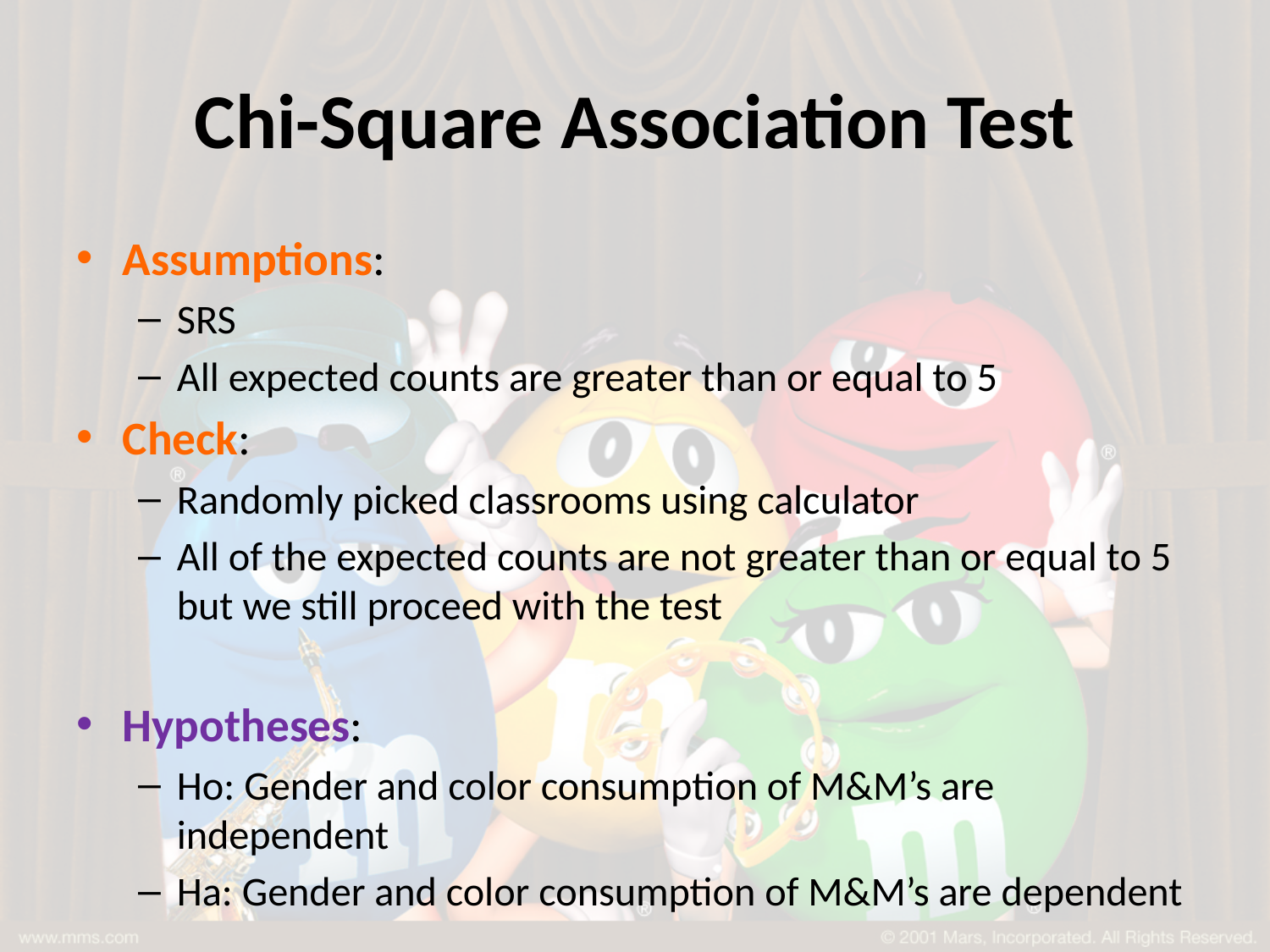

# Chi-Square Association Test
Assumptions:
SRS
All expected counts are greater than or equal to 5
Check:
Randomly picked classrooms using calculator
All of the expected counts are not greater than or equal to 5 but we still proceed with the test

Hypotheses:
Ho: Gender and color consumption of M&M’s are independent
Ha: Gender and color consumption of M&M’s are dependent